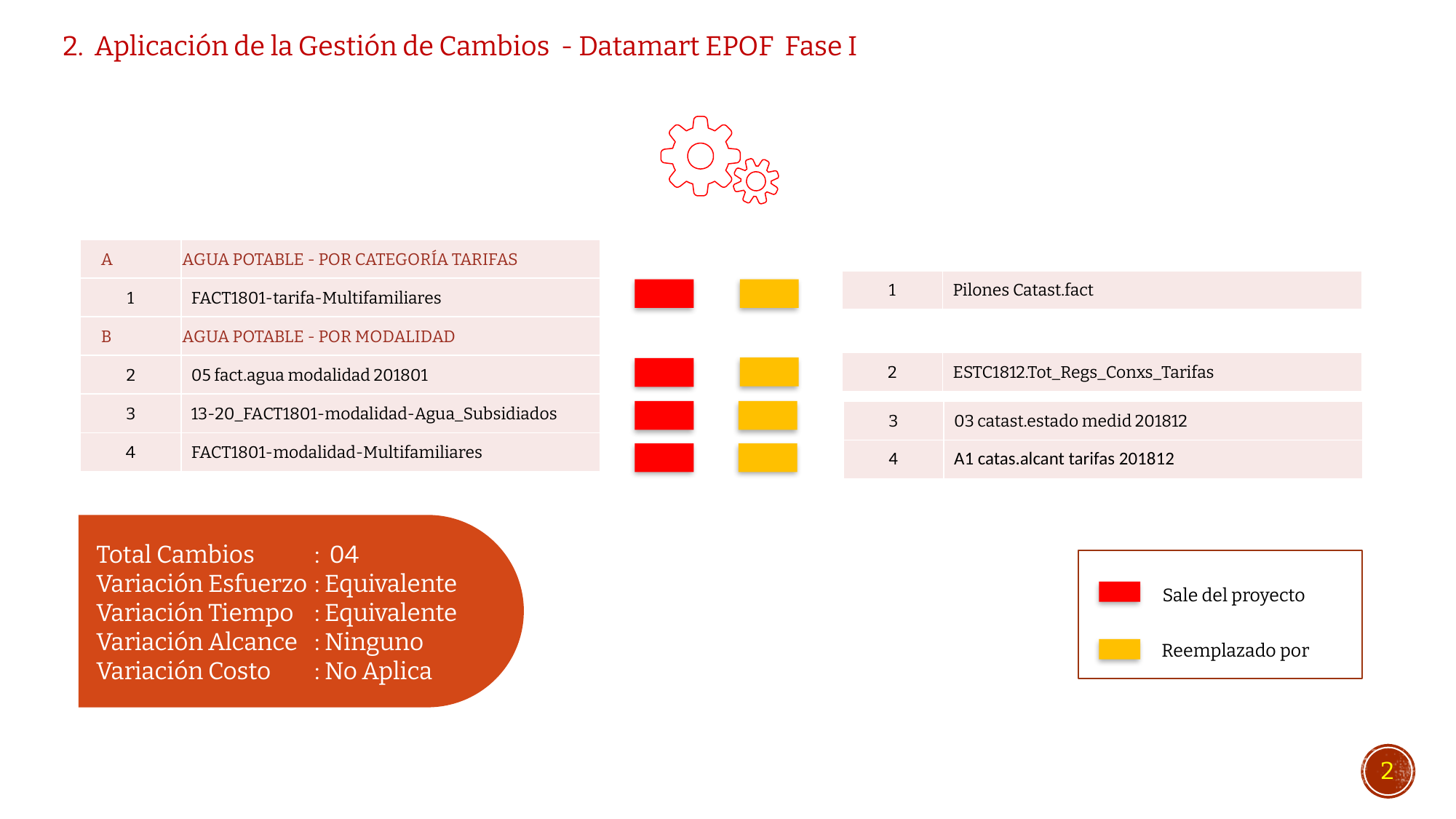

2.  Aplicación de la Gestión de Cambios  - Datamart EPOF  Fase I

| A | AGUA POTABLE - POR CATEGORÍA TARIFAS |
| --- | --- |
| 1 | FACT1801-tarifa-Multifamiliares |
| B | AGUA POTABLE - POR MODALIDAD |
| 2 | 05 fact.agua modalidad 201801 |
| 3 | 13-20\_FACT1801-modalidad-Agua\_Subsidiados |
| 4 | FACT1801-modalidad-Multifamiliares |
| 1 | Pilones Catast.fact |
| --- | --- |

| 2 | ESTC1812.Tot\_Regs\_Conxs\_Tarifas |
| --- | --- |

| 3 | 03 catast.estado medid 201812 |
| --- | --- |
| 4 | A1 catas.alcant tarifas 201812 |

Total Cambios 	:  04
Variación Esfuerzo 	: Equivalente
Variación Tiempo	: Equivalente
Variación Alcance 	: Ninguno
Variación Costo	: No Aplica

Sale del proyecto

Reemplazado por

  2